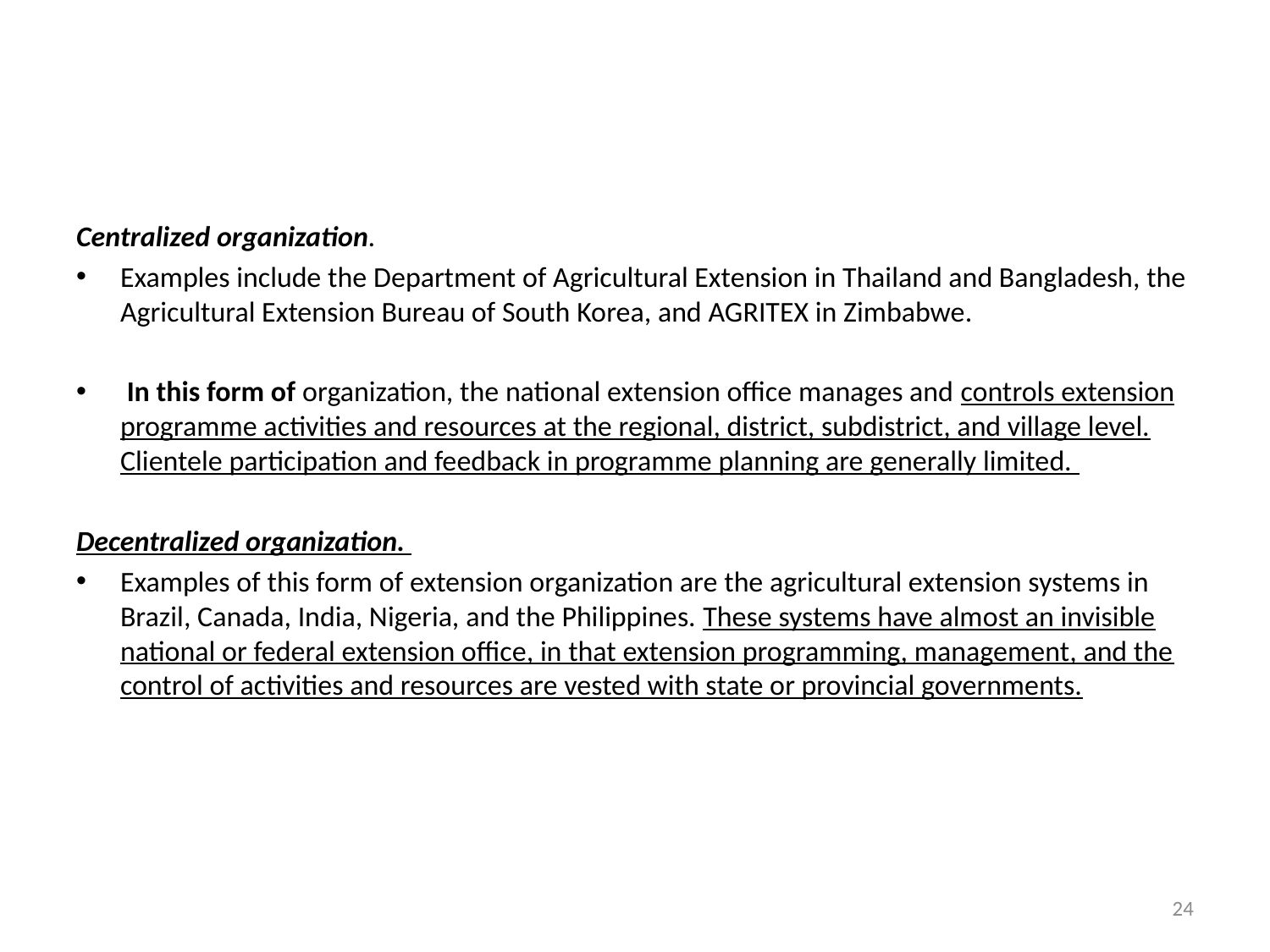

Centralized organization.
Examples include the Department of Agricultural Extension in Thailand and Bangladesh, the Agricultural Extension Bureau of South Korea, and AGRITEX in Zimbabwe.

 In this form of organization, the national extension office manages and controls extension programme activities and resources at the regional, district, subdistrict, and village level. Clientele participation and feedback in programme planning are generally limited.

Decentralized organization.
Examples of this form of extension organization are the agricultural extension systems in Brazil, Canada, India, Nigeria, and the Philippines. These systems have almost an invisible national or federal extension office, in that extension programming, management, and the control of activities and resources are vested with state or provincial governments.

24